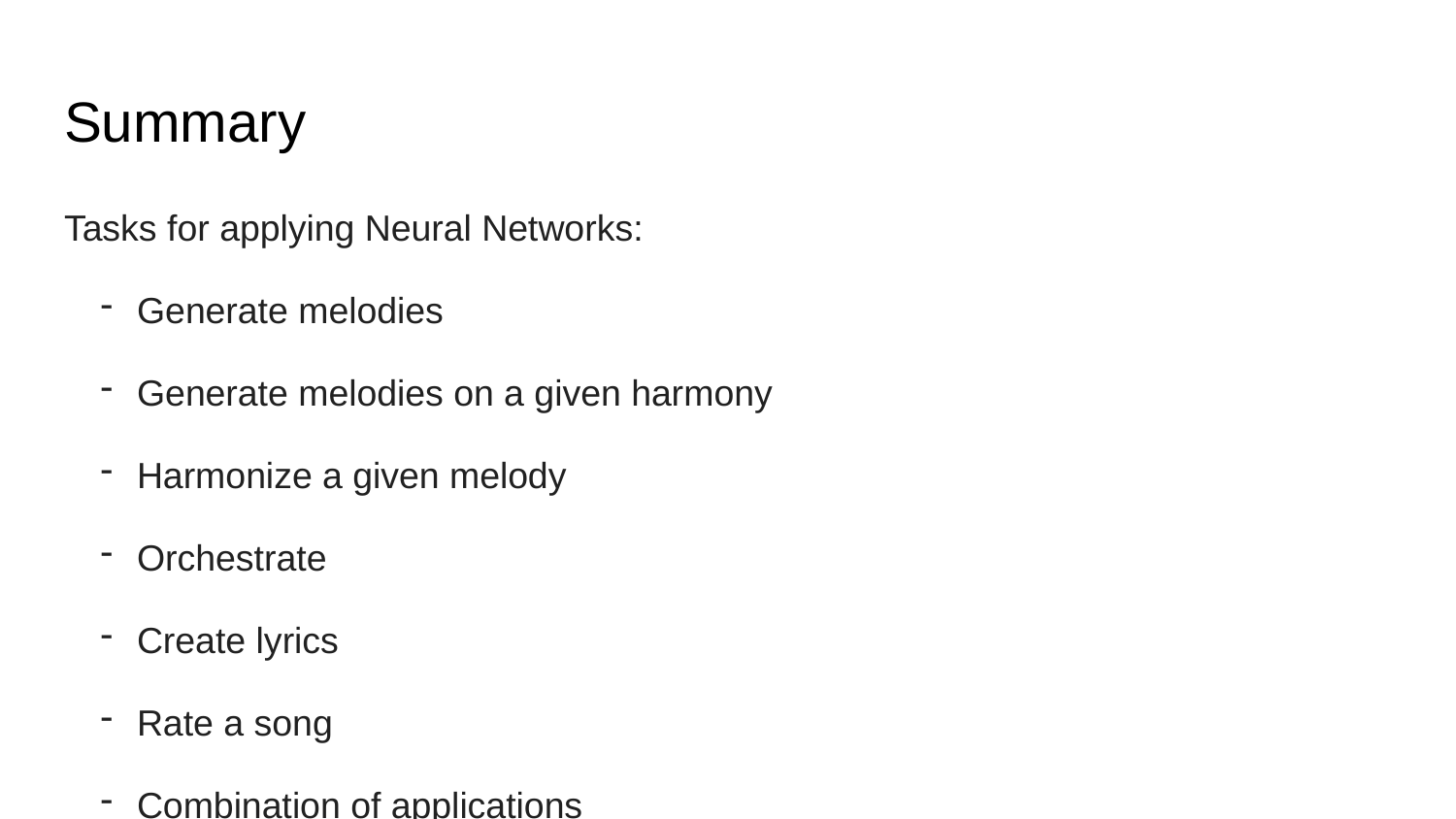

# Summary
Tasks for applying Neural Networks:
Generate melodies
Generate melodies on a given harmony
Harmonize a given melody
Orchestrate
Create lyrics
Rate a song
Combination of applications